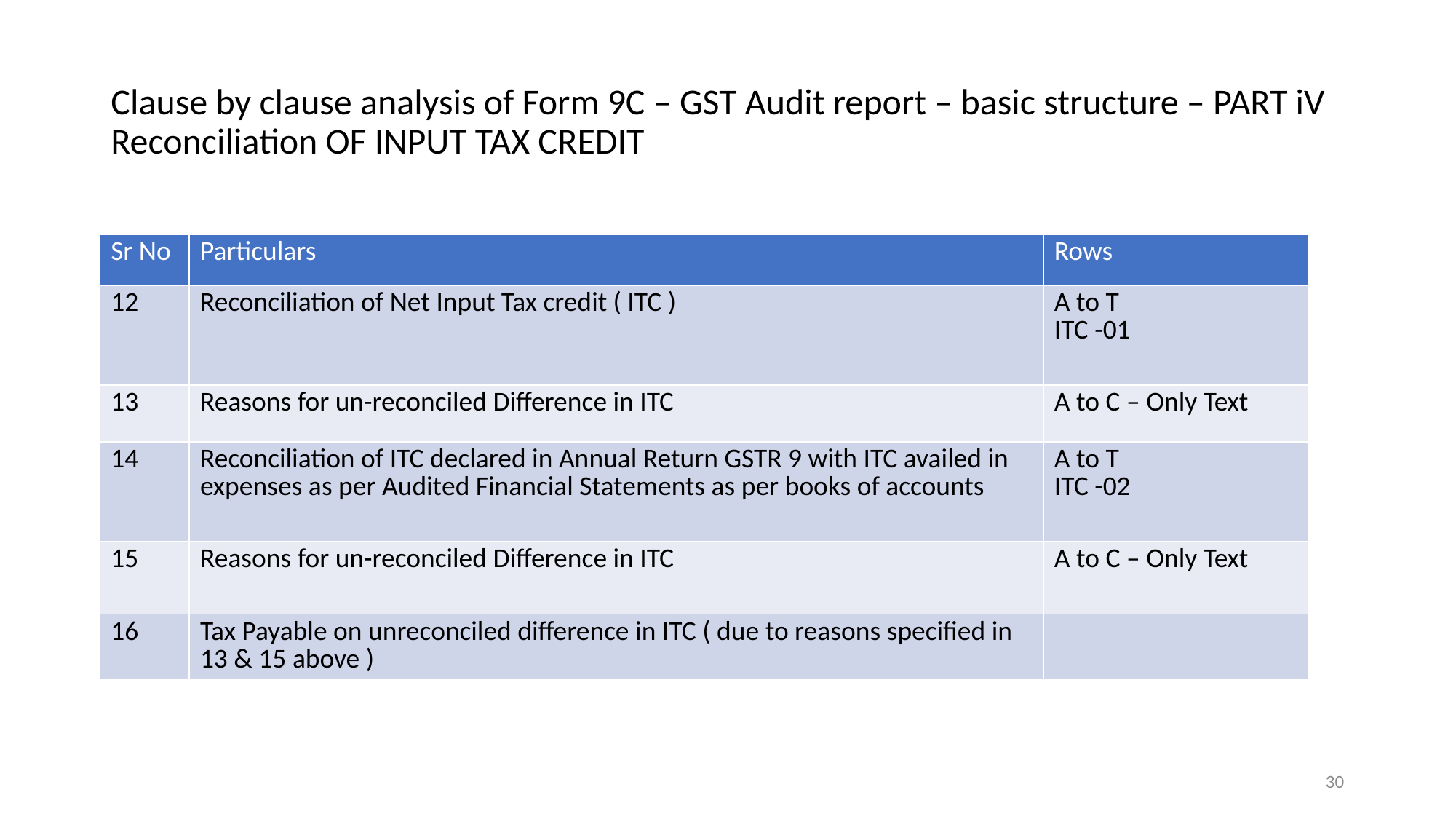

# Clause by clause analysis of Form 9C – GST Audit report – basic structure – PART iV  Reconciliation OF INPUT TAX CREDIT
| Sr No | Particulars | Rows |
| --- | --- | --- |
| 12 | Reconciliation of Net Input Tax credit ( ITC ) | A to T ITC -01 |
| 13 | Reasons for un-reconciled Difference in ITC | A to C – Only Text |
| 14 | Reconciliation of ITC declared in Annual Return GSTR 9 with ITC availed in expenses as per Audited Financial Statements as per books of accounts | A to T ITC -02 |
| 15 | Reasons for un-reconciled Difference in ITC | A to C – Only Text |
| 16 | Tax Payable on unreconciled difference in ITC ( due to reasons specified in 13 & 15 above ) |  |
30